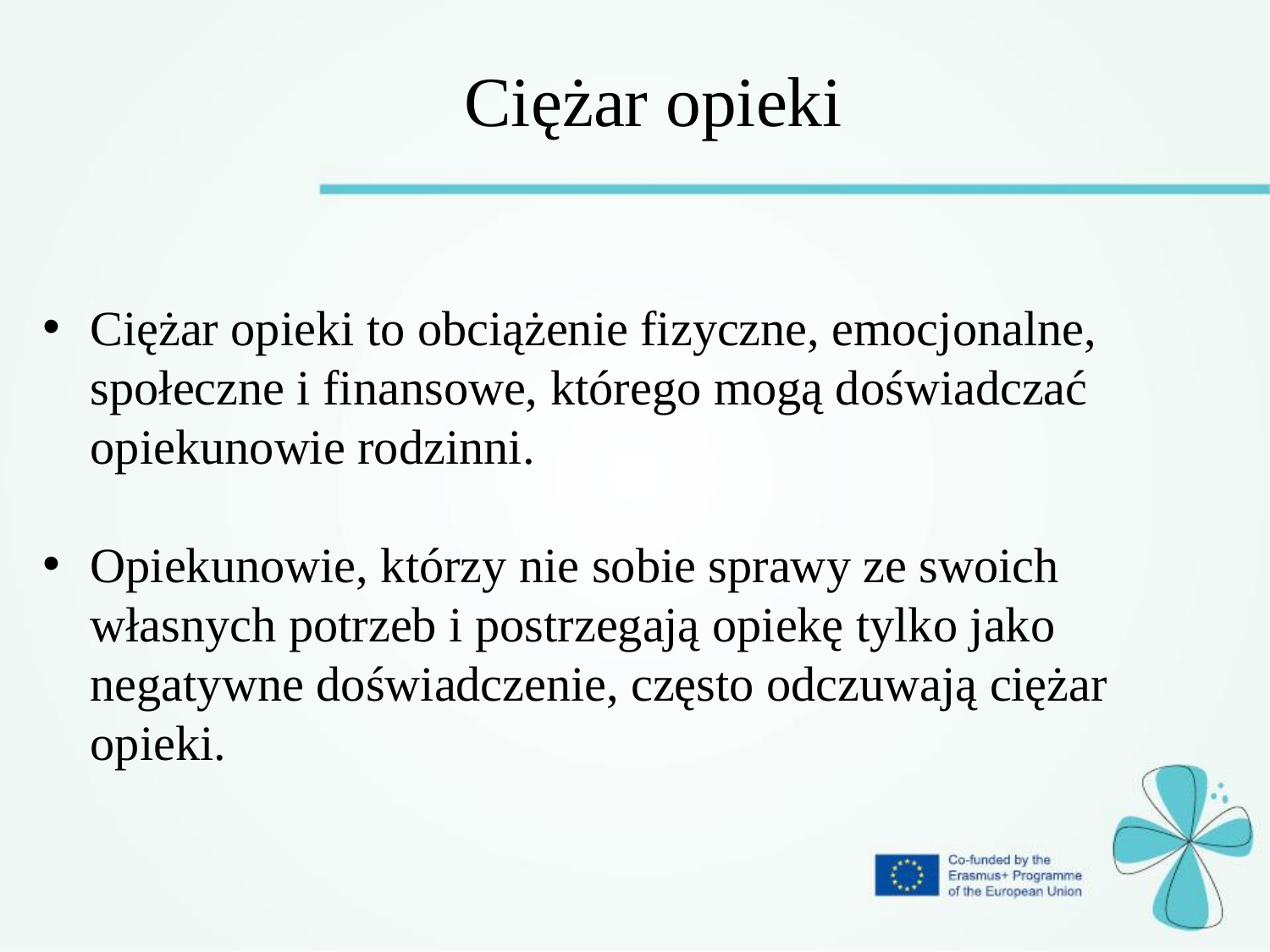

Ciężar opieki
Ciężar opieki to obciążenie fizyczne, emocjonalne, społeczne i finansowe, którego mogą doświadczać opiekunowie rodzinni.

Opiekunowie, którzy nie sobie sprawy ze swoich własnych potrzeb i postrzegają opiekę tylko jako negatywne doświadczenie, często odczuwają ciężar opieki.